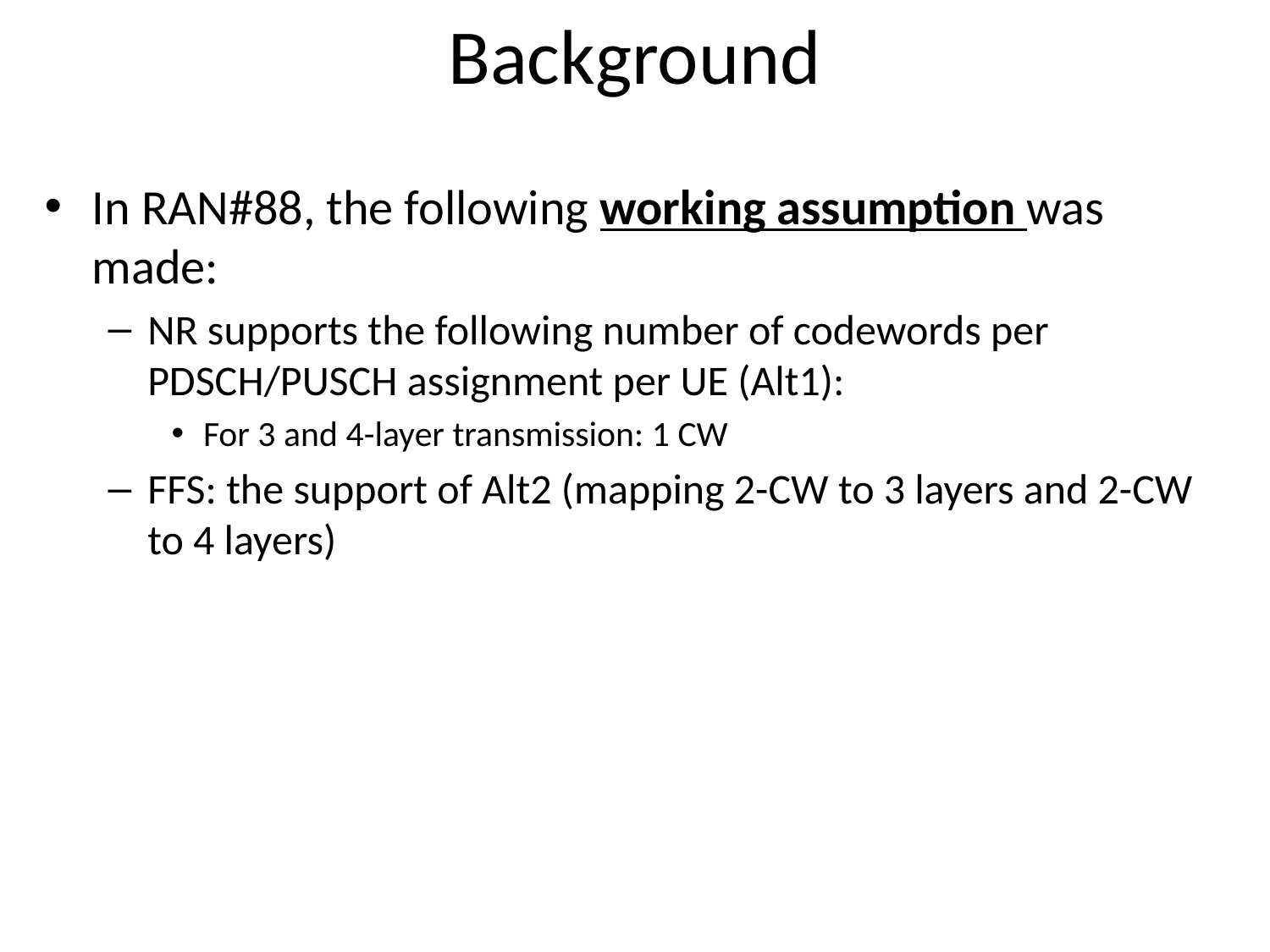

# Background
In RAN#88, the following working assumption was made:
NR supports the following number of codewords per PDSCH/PUSCH assignment per UE (Alt1):
For 3 and 4-layer transmission: 1 CW
FFS: the support of Alt2 (mapping 2-CW to 3 layers and 2-CW to 4 layers)